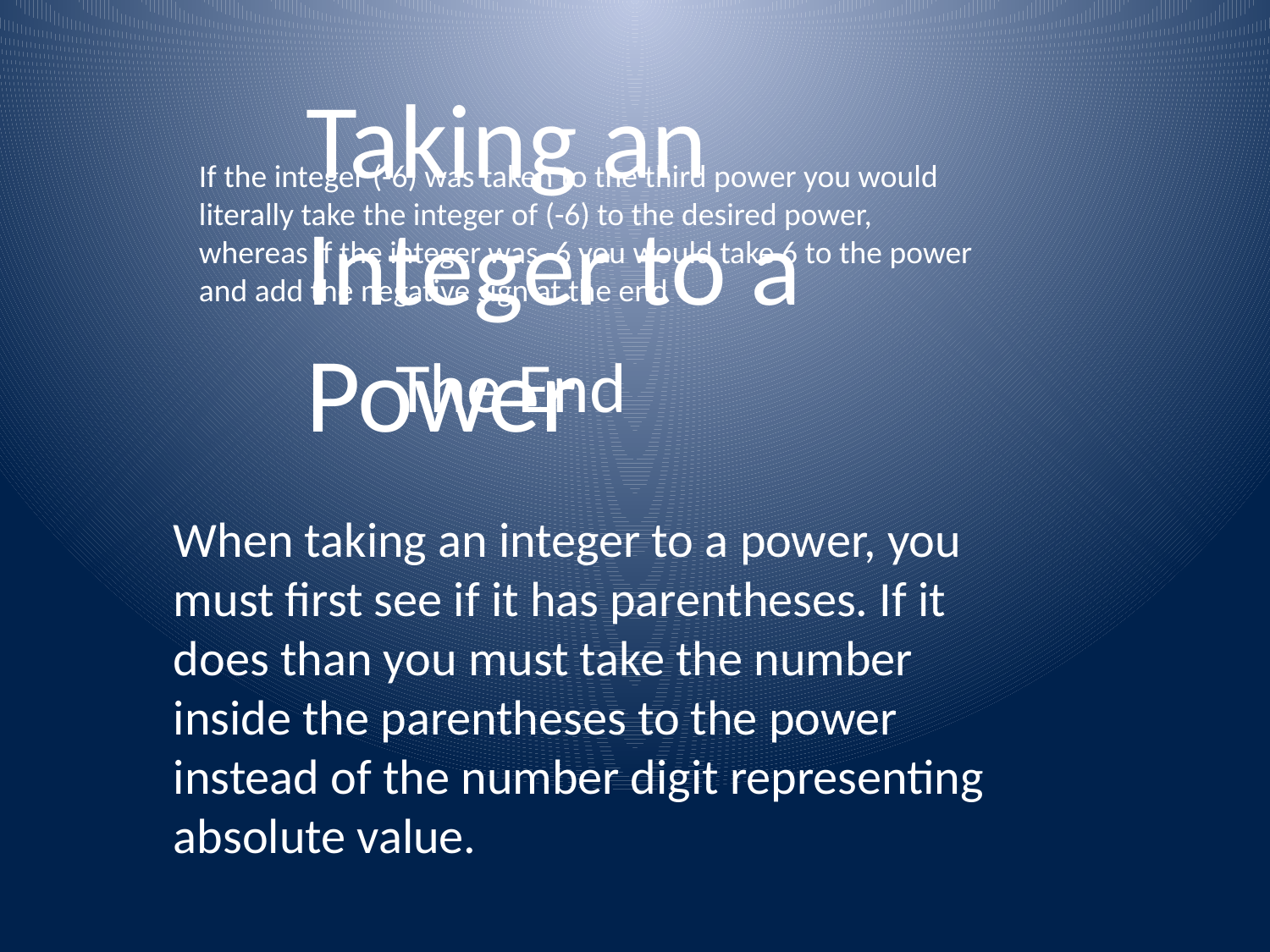

Taking an Integer to a Power
If the integer (-6) was taken to the third power you would literally take the integer of (-6) to the desired power, whereas if the integer was -6 you would take 6 to the power and add the negative sign at the end
The End
When taking an integer to a power, you must first see if it has parentheses. If it does than you must take the number inside the parentheses to the power instead of the number digit representing absolute value.